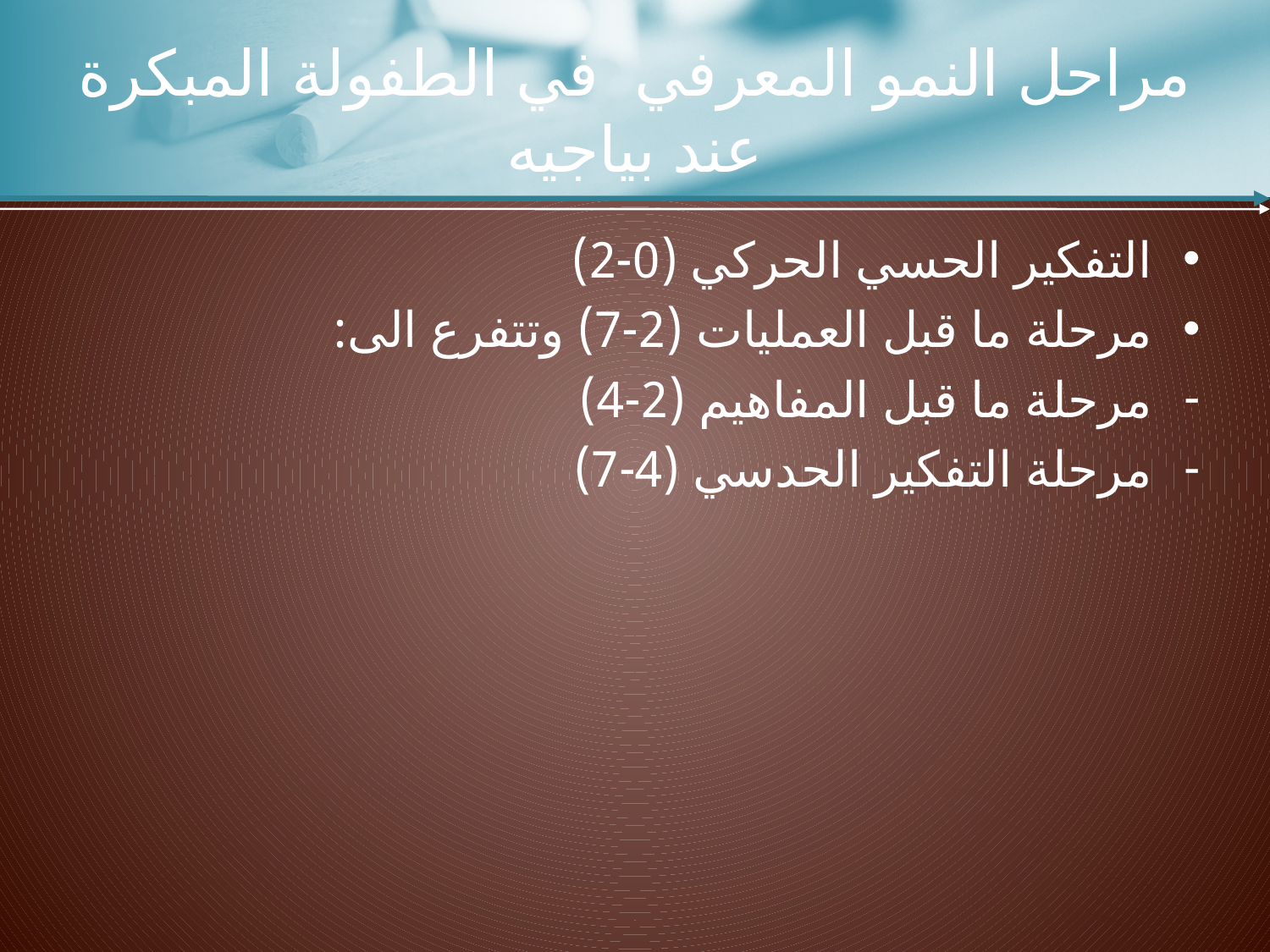

# مراحل النمو المعرفي  في الطفولة المبكرة عند بياجيه
التفكير الحسي الحركي (0-2)
مرحلة ما قبل العمليات (2-7) وتتفرع الى:
مرحلة ما قبل المفاهيم (2-4)
مرحلة التفكير الحدسي (4-7)